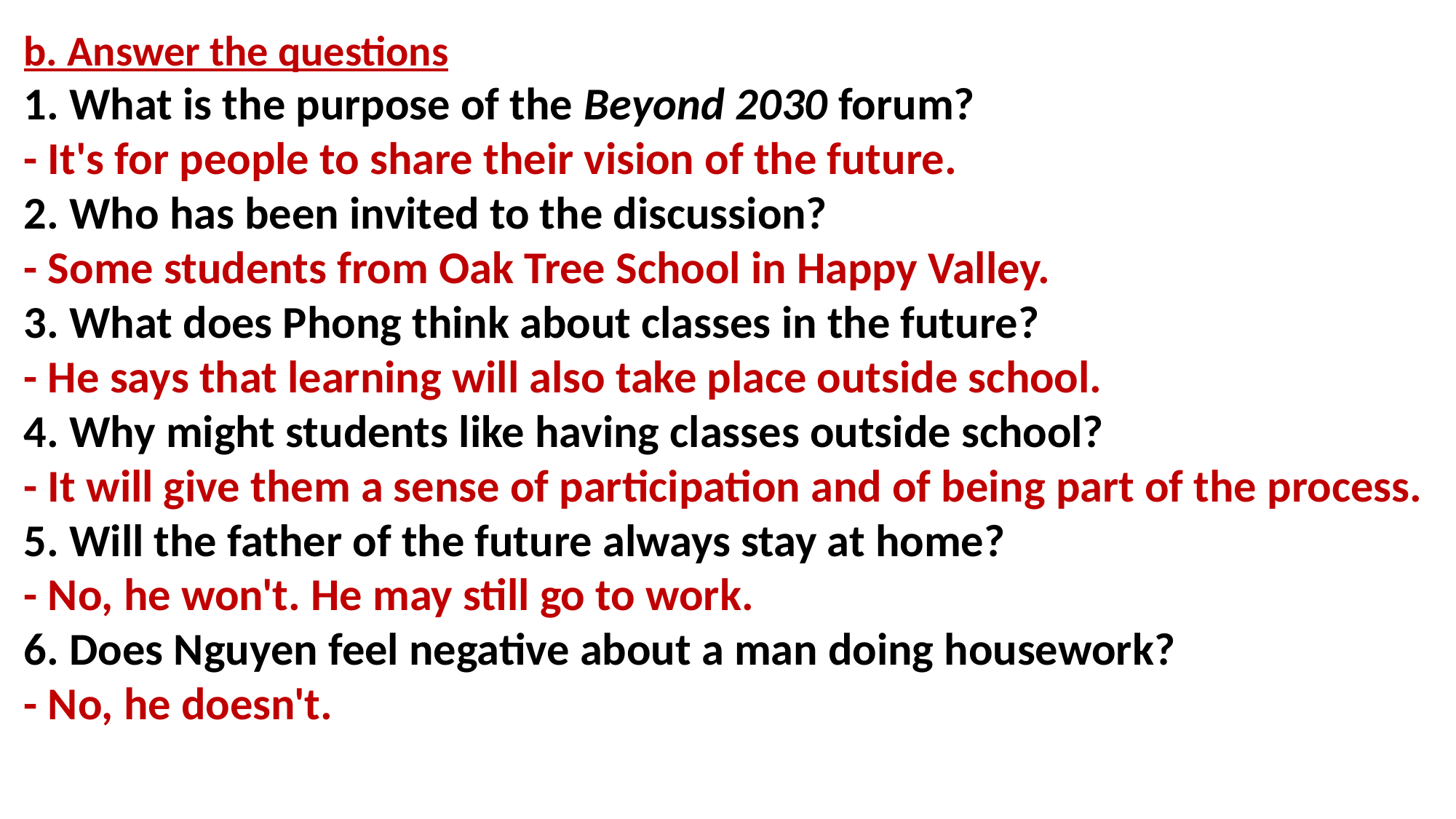

b. Answer the questions
1. What is the purpose of the Beyond 2030 forum?
- It's for people to share their vision of the future.
2. Who has been invited to the discussion?
- Some students from Oak Tree School in Happy Valley.
3. What does Phong think about classes in the future?
- He says that learning will also take place outside school.
4. Why might students like having classes outside school?
- It will give them a sense of participation and of being part of the process.
5. Will the father of the future always stay at home?
- No, he won't. He may still go to work.
6. Does Nguyen feel negative about a man doing housework?
- No, he doesn't.